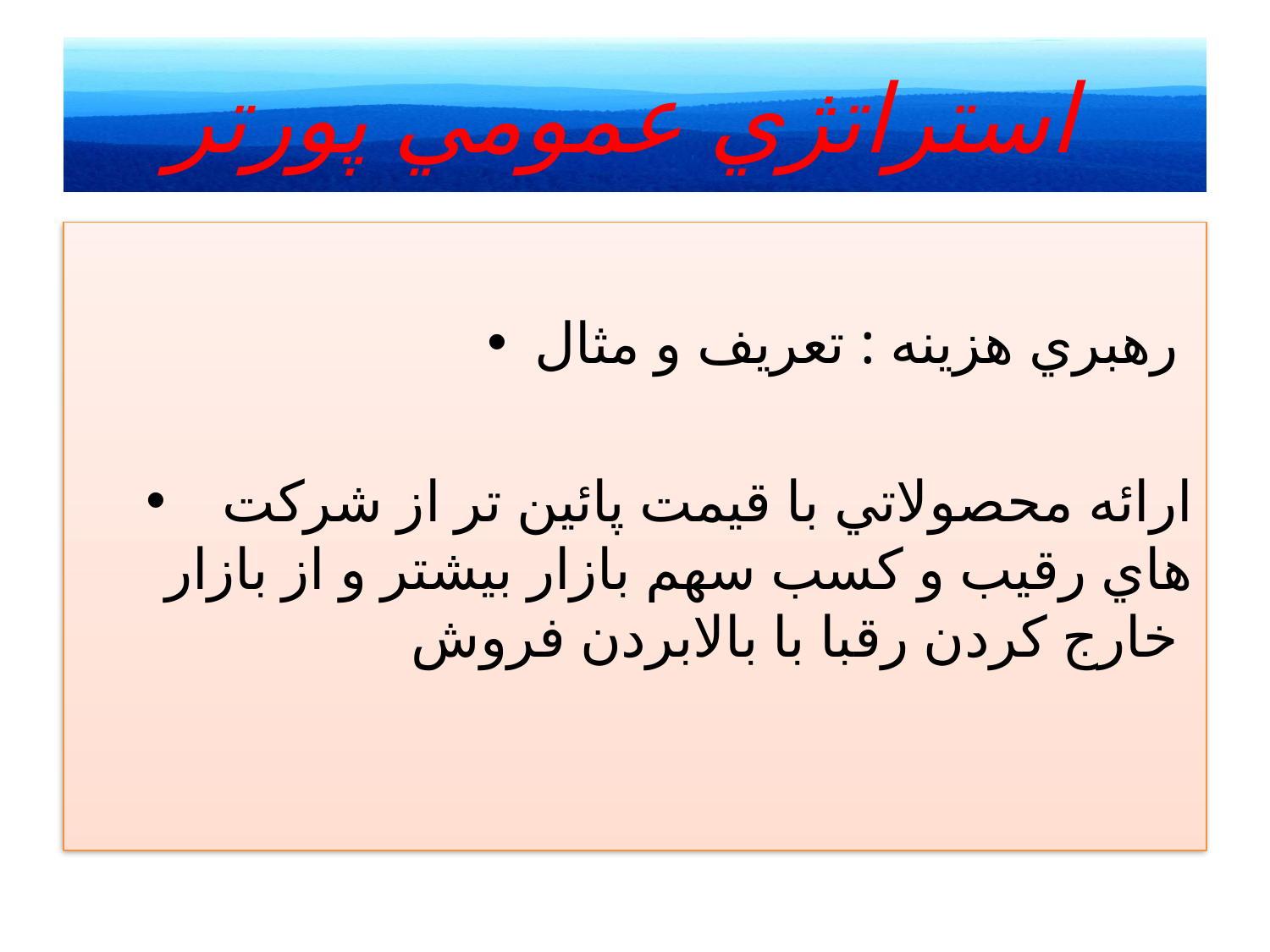

# استراتژي عمومي پورتر

رهبري هزينه : تعريف و مثال

  ارائه محصولاتي با قيمت پائين تر از شركت هاي رقيب و كسب سهم بازار بيشتر و از بازار خارج كردن رقبا با بالابردن فروش